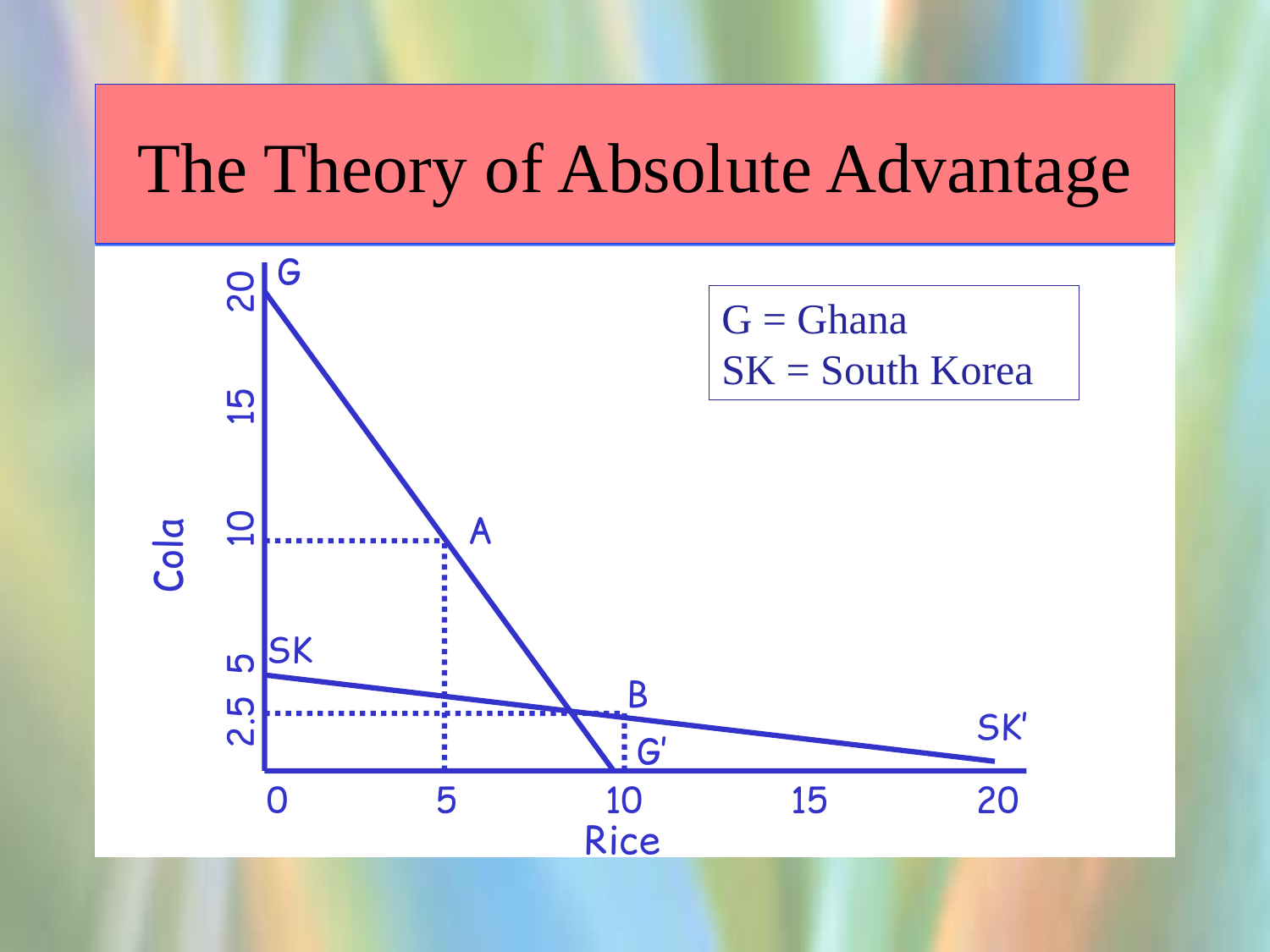

# The Theory of Absolute Advantage
G

G’

G = Ghana
SK = South Korea
     2.5  5          10        15       20
Cola
A

SK

SK’
B

0              5              10              15              20

Rice